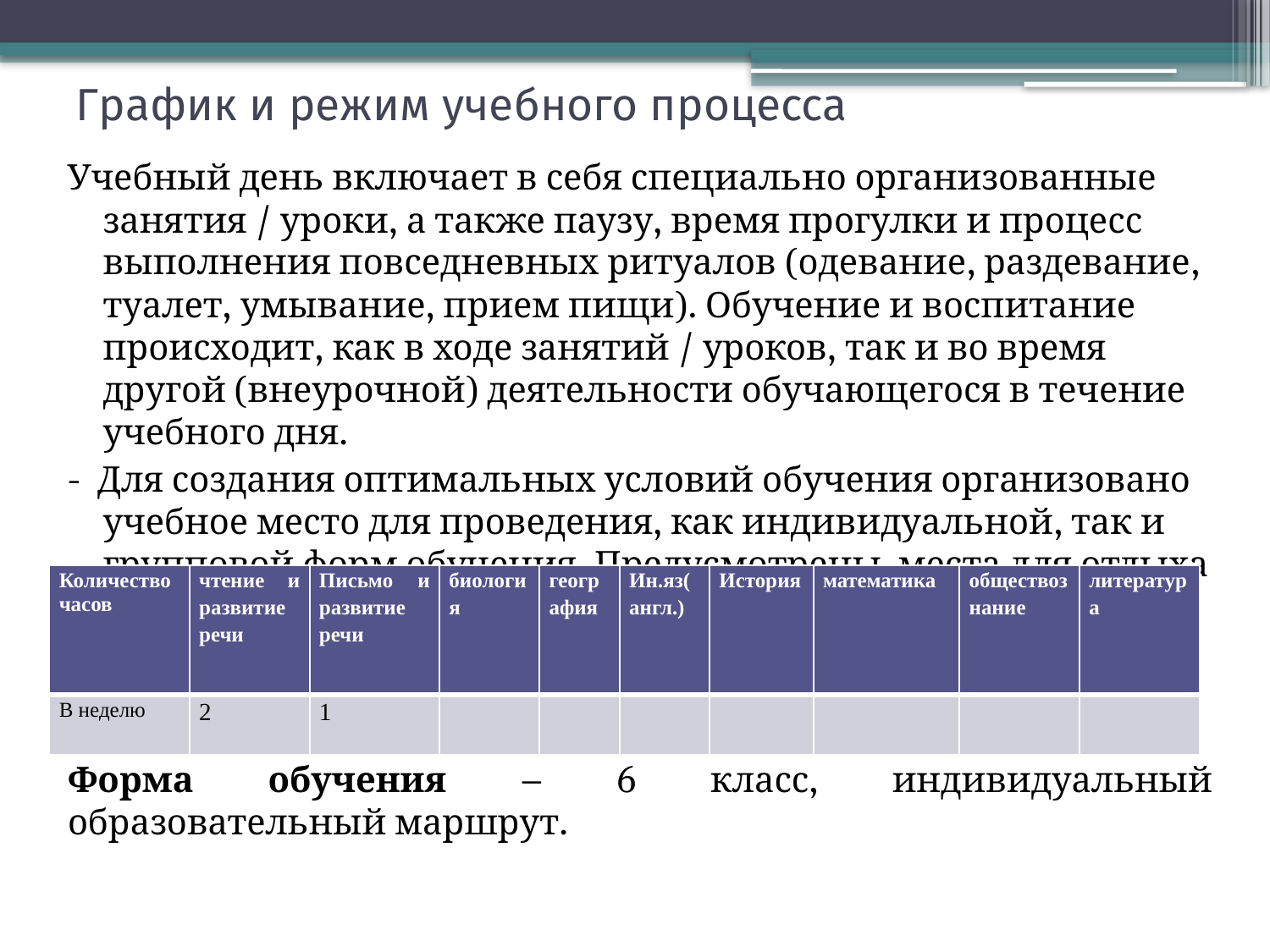

# График и режим учебного процесса
Учебный день включает в себя специально организованные занятия / уроки, а также паузу, время прогулки и процесс выполнения повседневных ритуалов (одевание, раздевание, туалет, умывание, прием пищи). Обучение и воспитание происходит, как в ходе занятий / уроков, так и во время другой (внеурочной) деятельности обучающегося в течение учебного дня.
-  Для создания оптимальных условий обучения организовано учебное место для проведения, как индивидуальной, так и групповой форм обучения. Предусмотрены  места для отдыха и проведения свободного времени.

| Количество часов | чтение и развитие речи | Письмо и развитие речи | биология | география | Ин.яз(англ.) | История | математика | обществознание | литература |
| --- | --- | --- | --- | --- | --- | --- | --- | --- | --- |
| В неделю | 2 | 1 |  |  |  |  |  |  |  |
Форма обучения – 6 класс, индивидуальный образовательный маршрут.